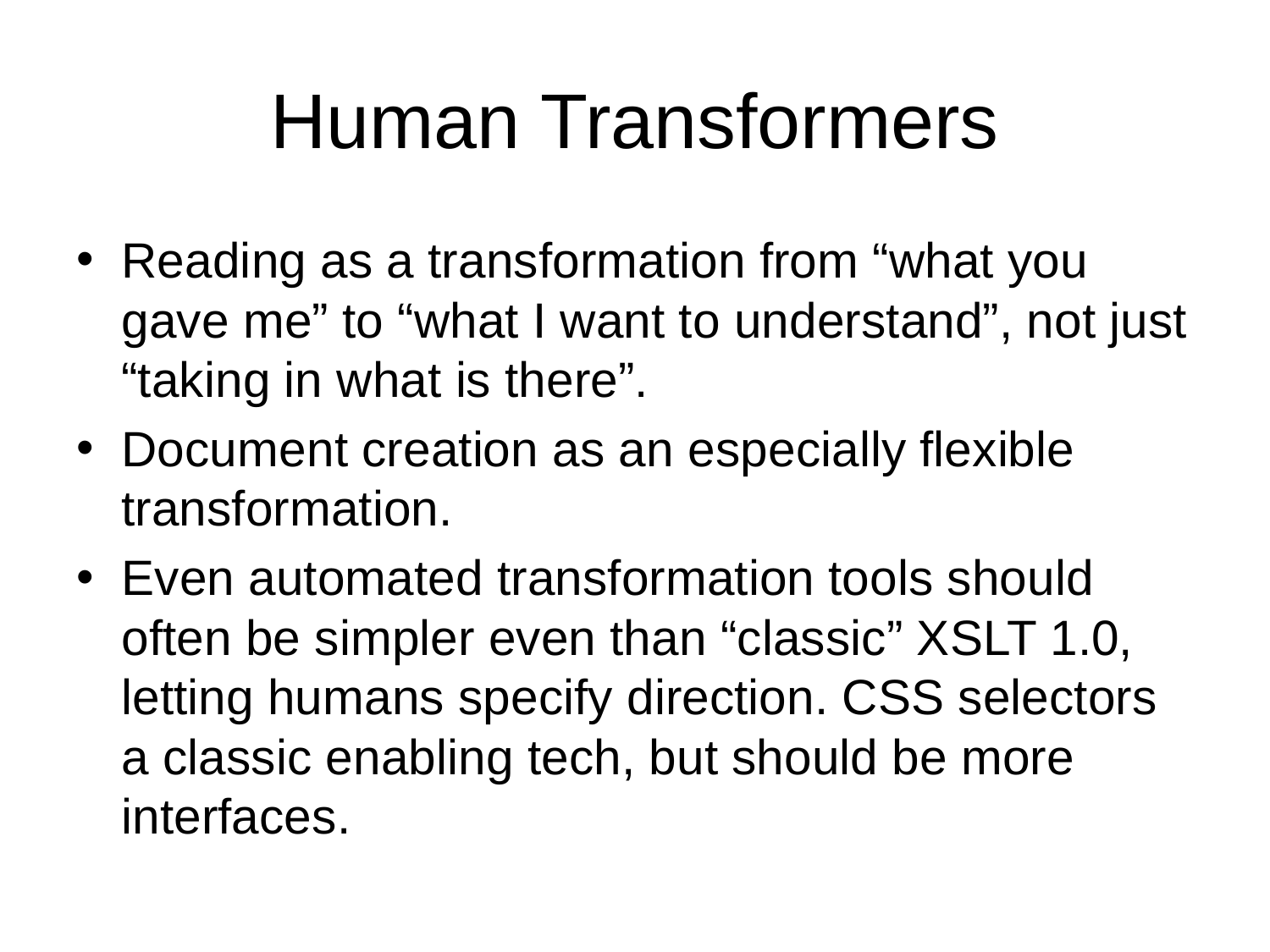

# Human Transformers
Reading as a transformation from “what you gave me” to “what I want to understand”, not just “taking in what is there”.
Document creation as an especially flexible transformation.
Even automated transformation tools should often be simpler even than “classic” XSLT 1.0, letting humans specify direction. CSS selectors a classic enabling tech, but should be more interfaces.